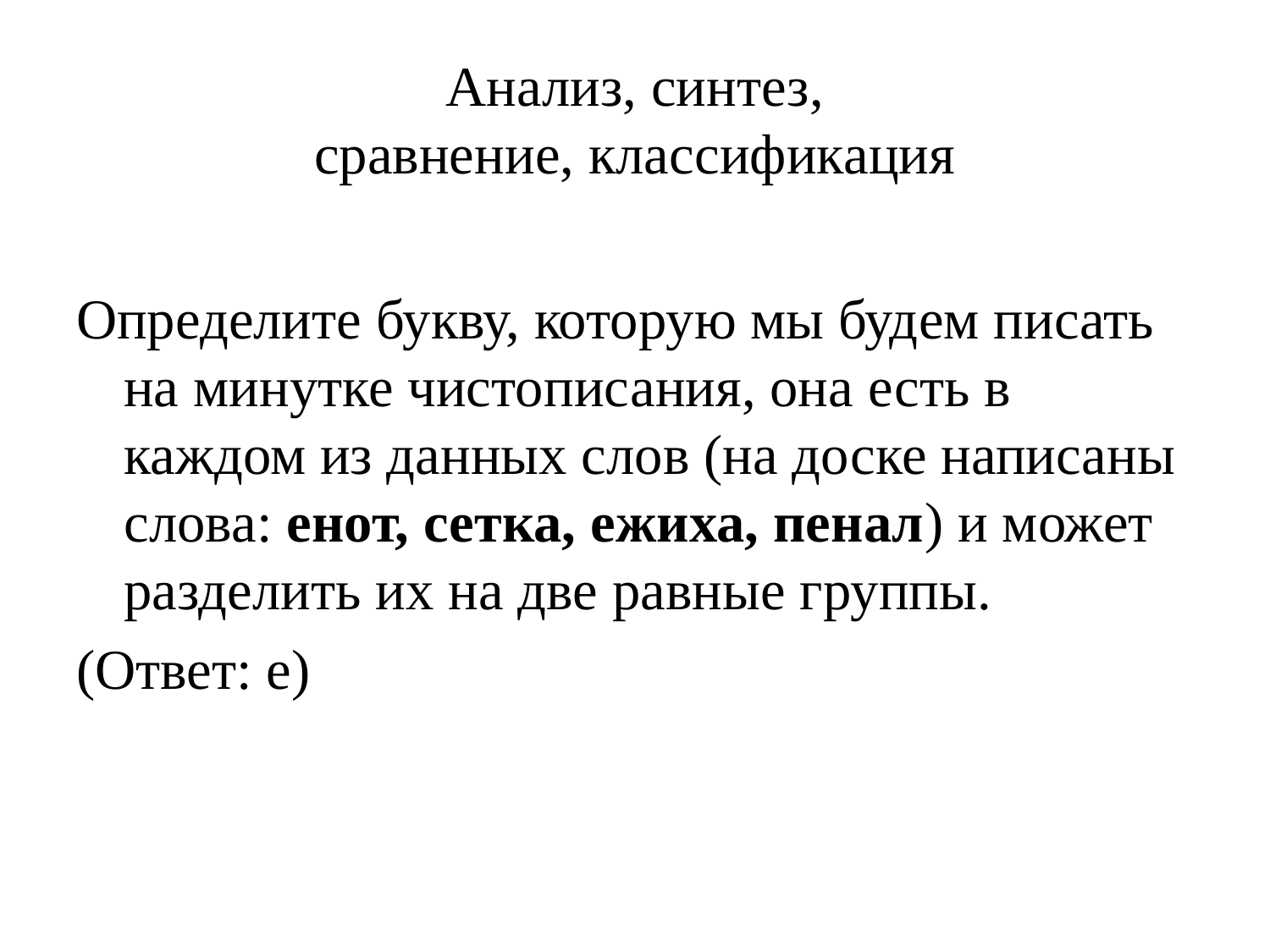

# Анализ, синтез, сравнение, классификация
Определите букву, которую мы будем писать на минутке чистописания, она есть в каждом из данных слов (на доске написаны слова: енот, сетка, ежиха, пенал) и может разделить их на две равные группы.
(Ответ: е)